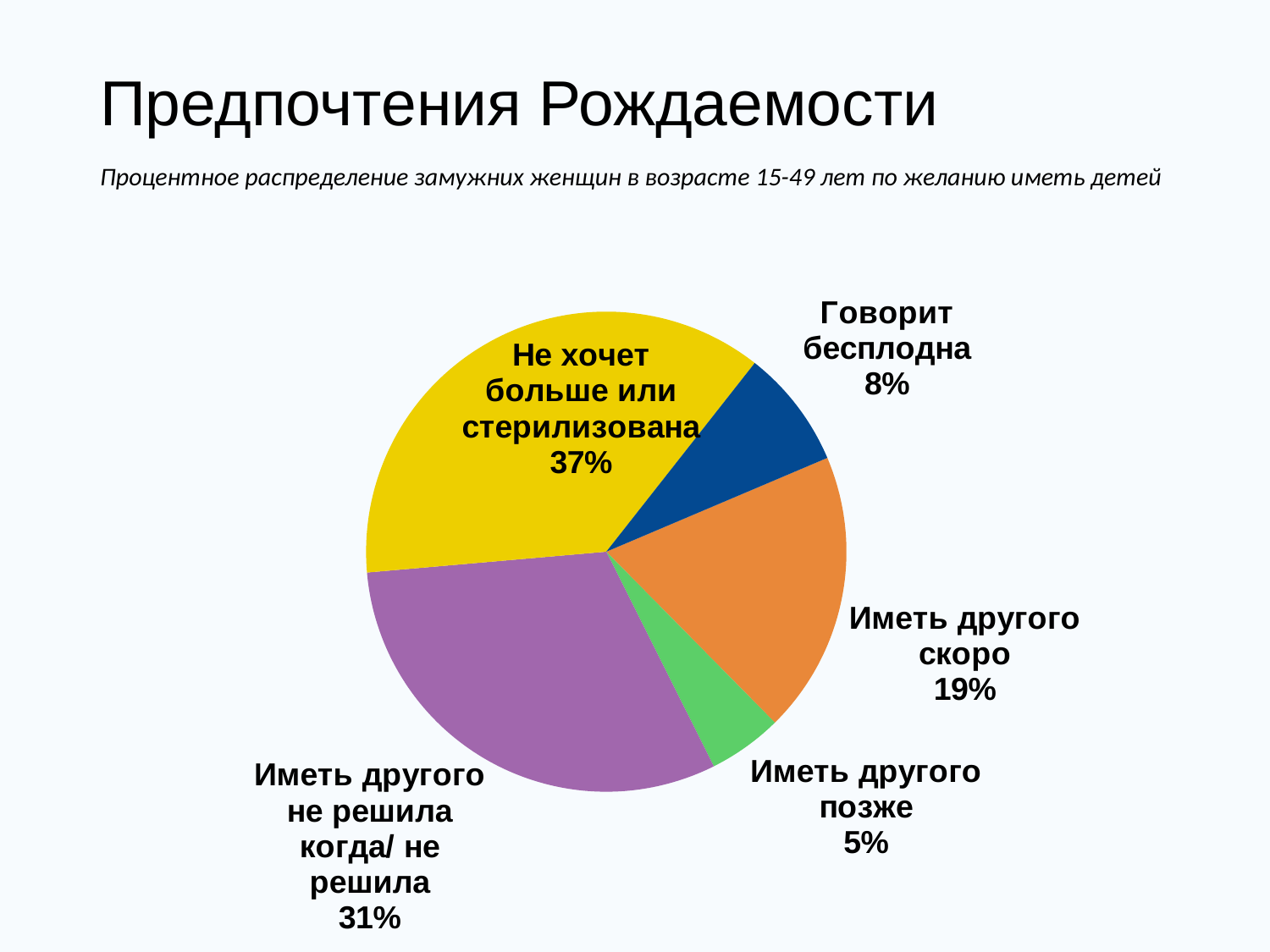

# Предпочтения Рождаемости
Процентное распределение замужних женщин в возрасте 15-49 лет по желанию иметь детей

### Chart

| Category | Women |
|---|---|
| Иметь другого скоро | 19.0 |
| Иметь другого позже | 5.0 |
| Иметь другого не решила когда/ не решила | 31.0 |
| Не хочет больше или стерилизована | 37.0 |
| Говорит бесплодна | 8.0 |